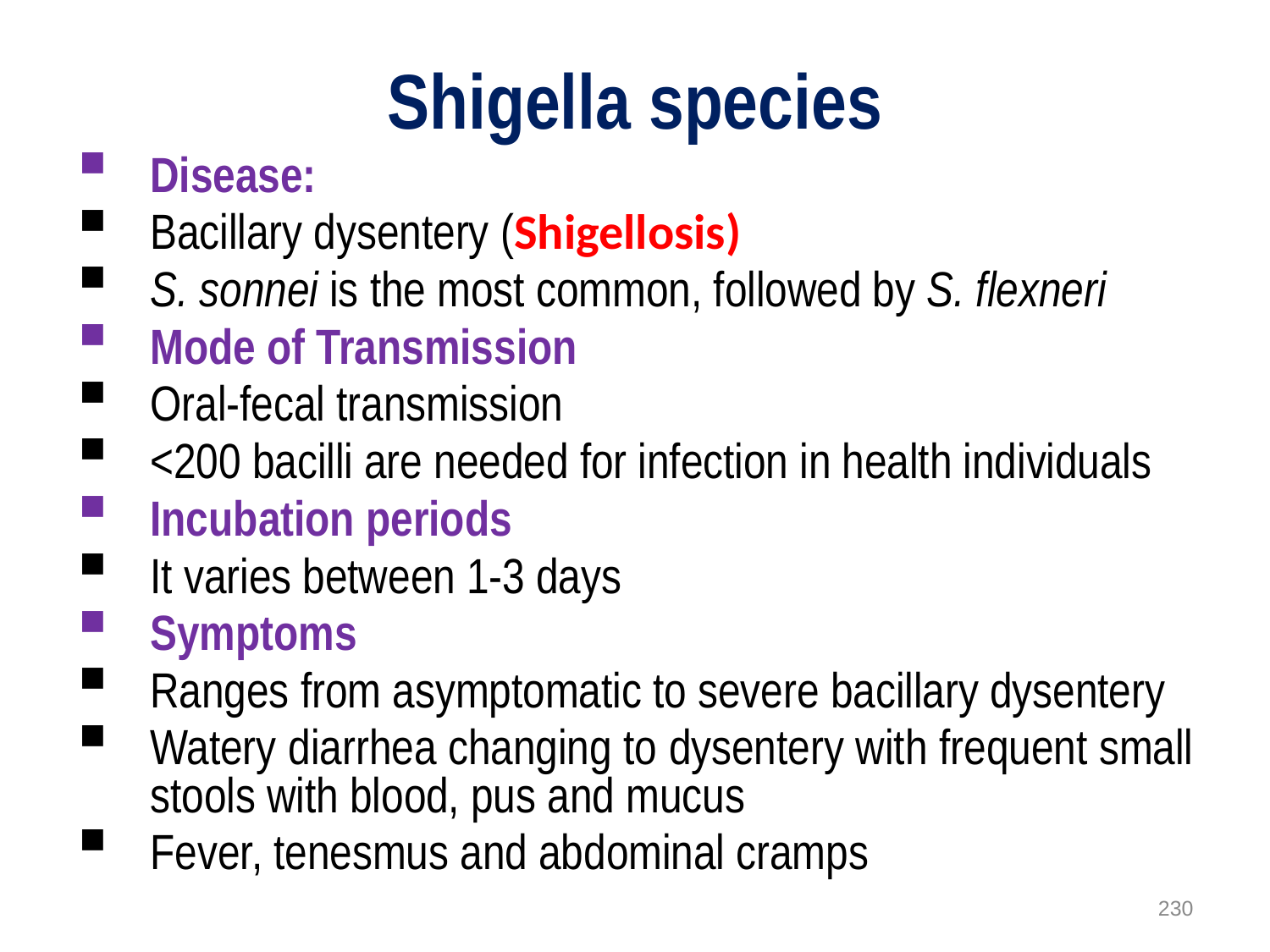

# Shigella species
Disease:
Bacillary dysentery (Shigellosis)
S. sonnei is the most common, followed by S. flexneri
Mode of Transmission
Oral-fecal transmission
<200 bacilli are needed for infection in health individuals
Incubation periods
It varies between 1-3 days
Symptoms
Ranges from asymptomatic to severe bacillary dysentery
Watery diarrhea changing to dysentery with frequent small stools with blood, pus and mucus
Fever, tenesmus and abdominal cramps

230